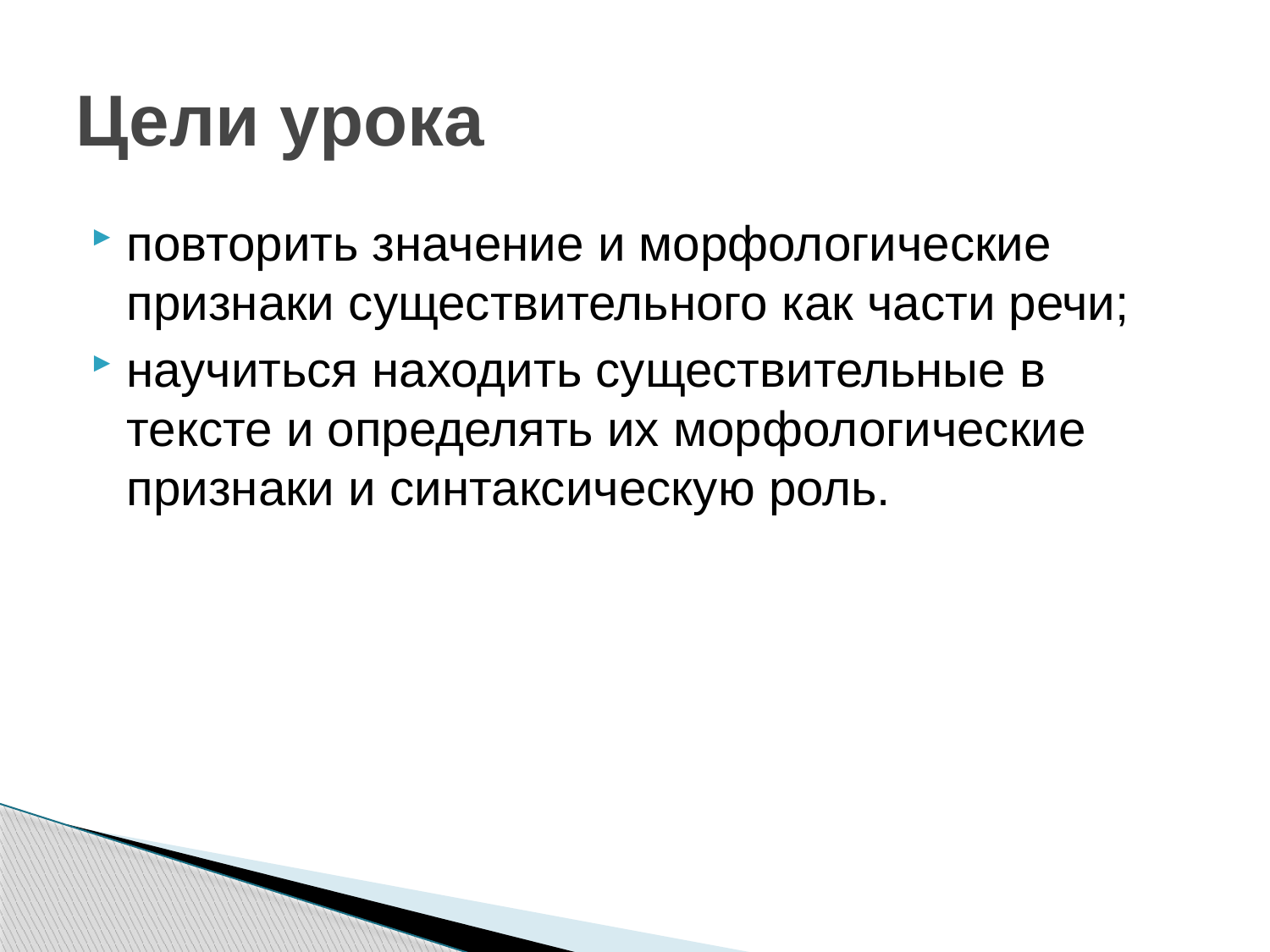

# Цели урока
повторить значение и морфологические признаки существительного как части речи;
научиться находить существительные в тексте и определять их морфологические признаки и синтаксическую роль.